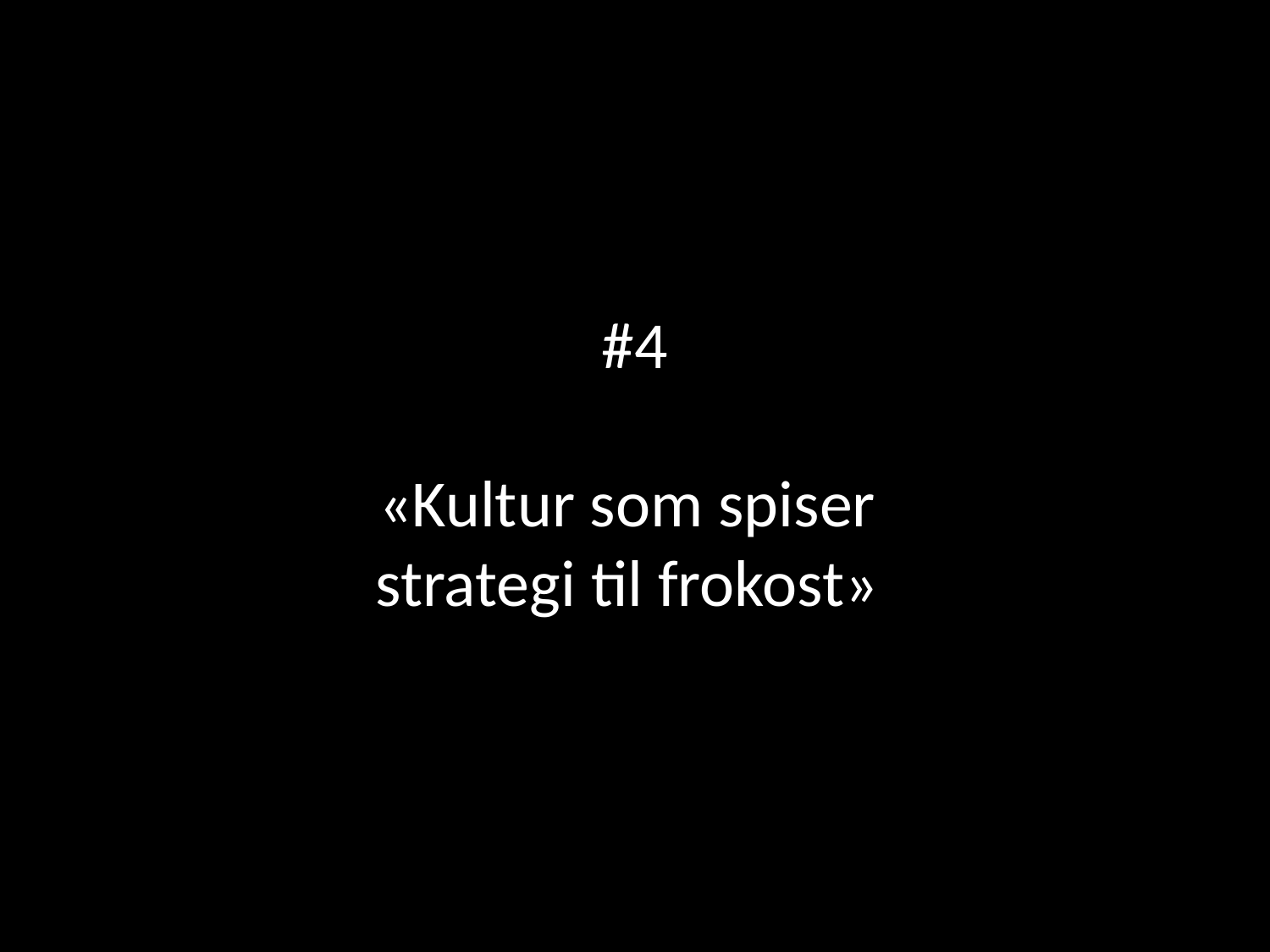

# #4 «Kultur som spiser strategi til frokost»